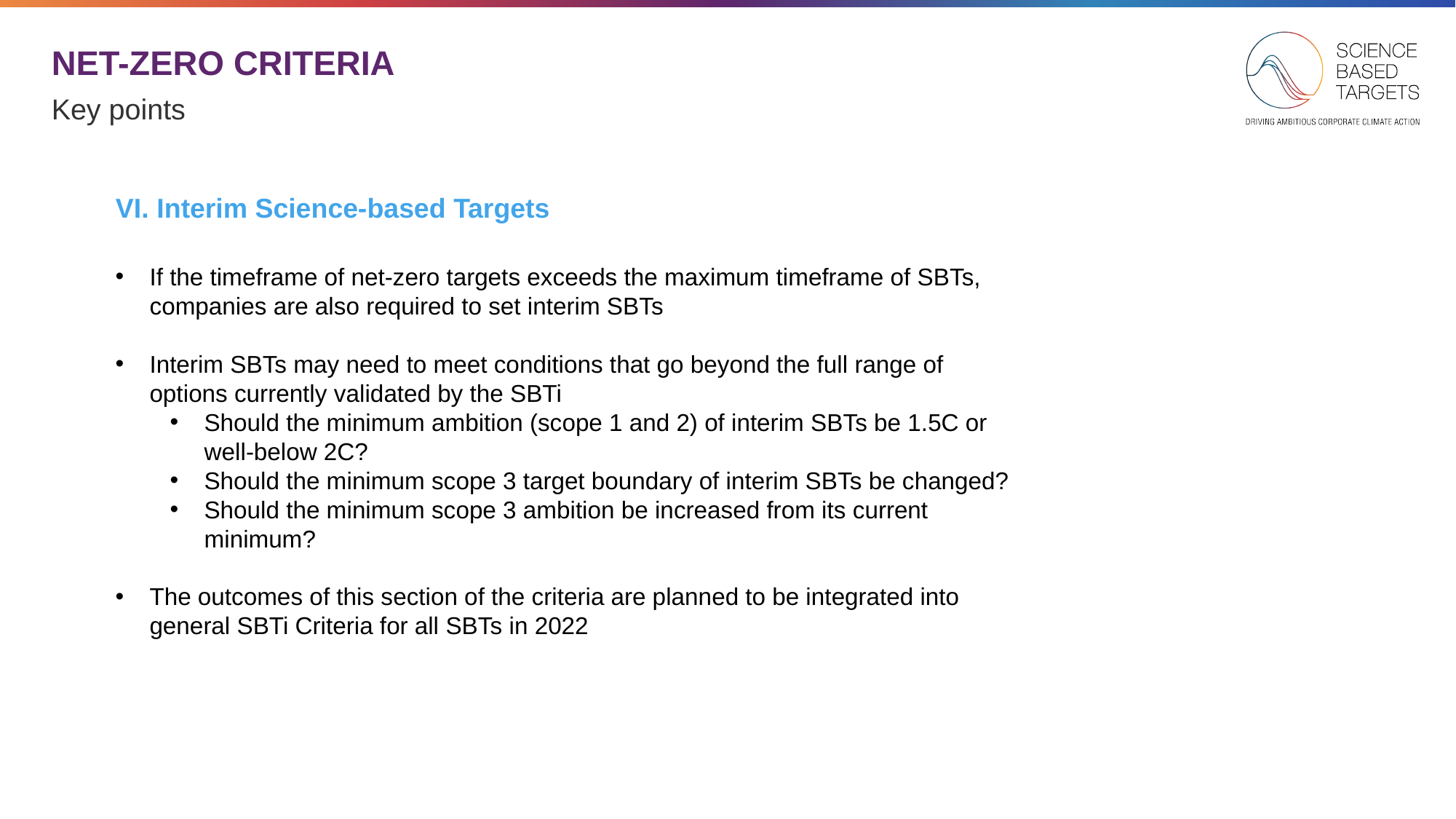

# NET-ZERO CRITERIA
Key points
VI. Interim Science-based Targets
If the timeframe of net-zero targets exceeds the maximum timeframe of SBTs, companies are also required to set interim SBTs

Interim SBTs may need to meet conditions that go beyond the full range of options currently validated by the SBTi
Should the minimum ambition (scope 1 and 2) of interim SBTs be 1.5C or well-below 2C?
Should the minimum scope 3 target boundary of interim SBTs be changed?
Should the minimum scope 3 ambition be increased from its current minimum?

The outcomes of this section of the criteria are planned to be integrated into general SBTi Criteria for all SBTs in 2022